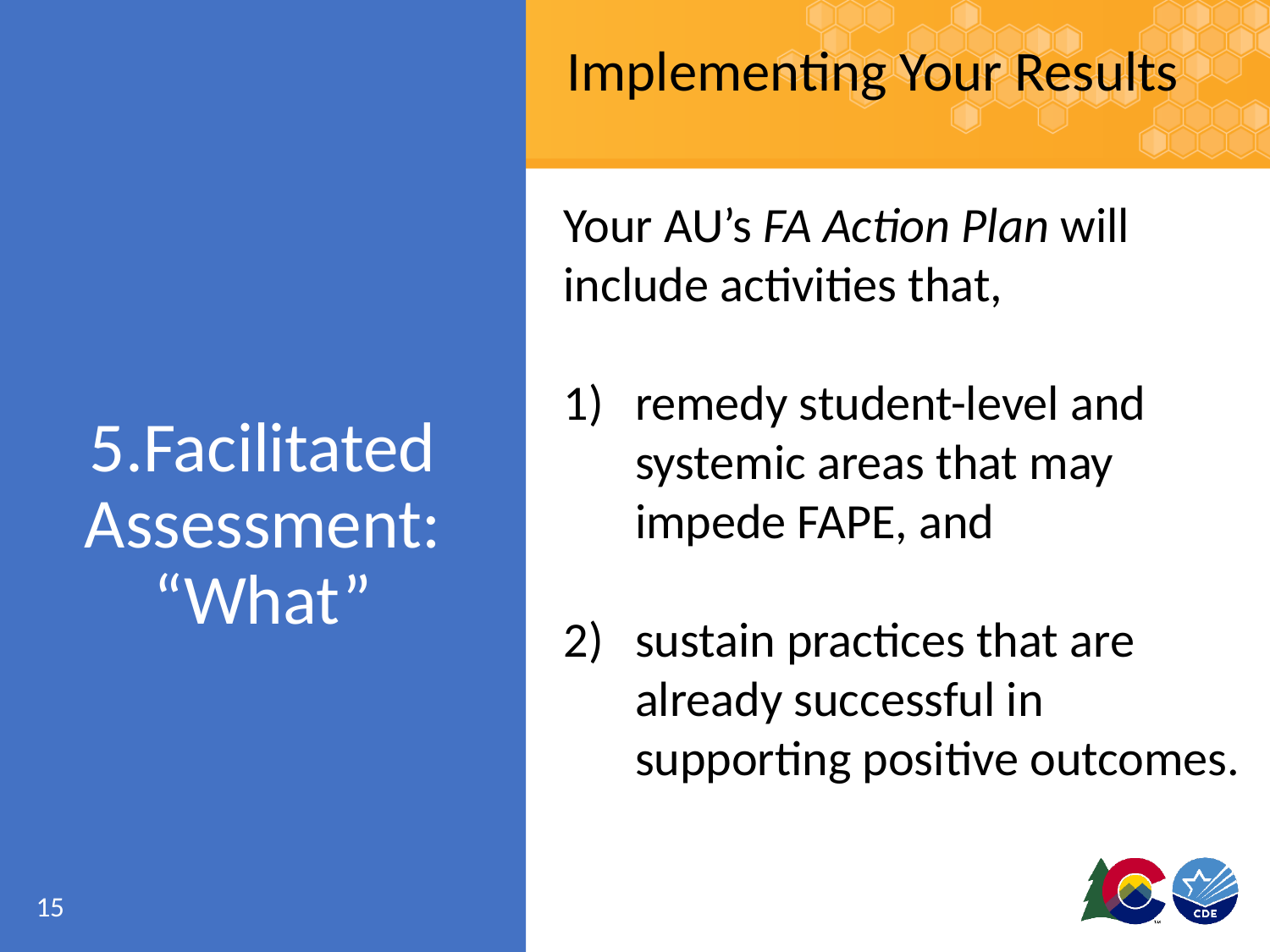

Implementing Your Results

Your AU’s FA Action Plan will include activities that,

remedy student-level and systemic areas that may impede FAPE, and

sustain practices that are already successful in supporting positive outcomes.

# 5.Facilitated Assessment: “What”
15